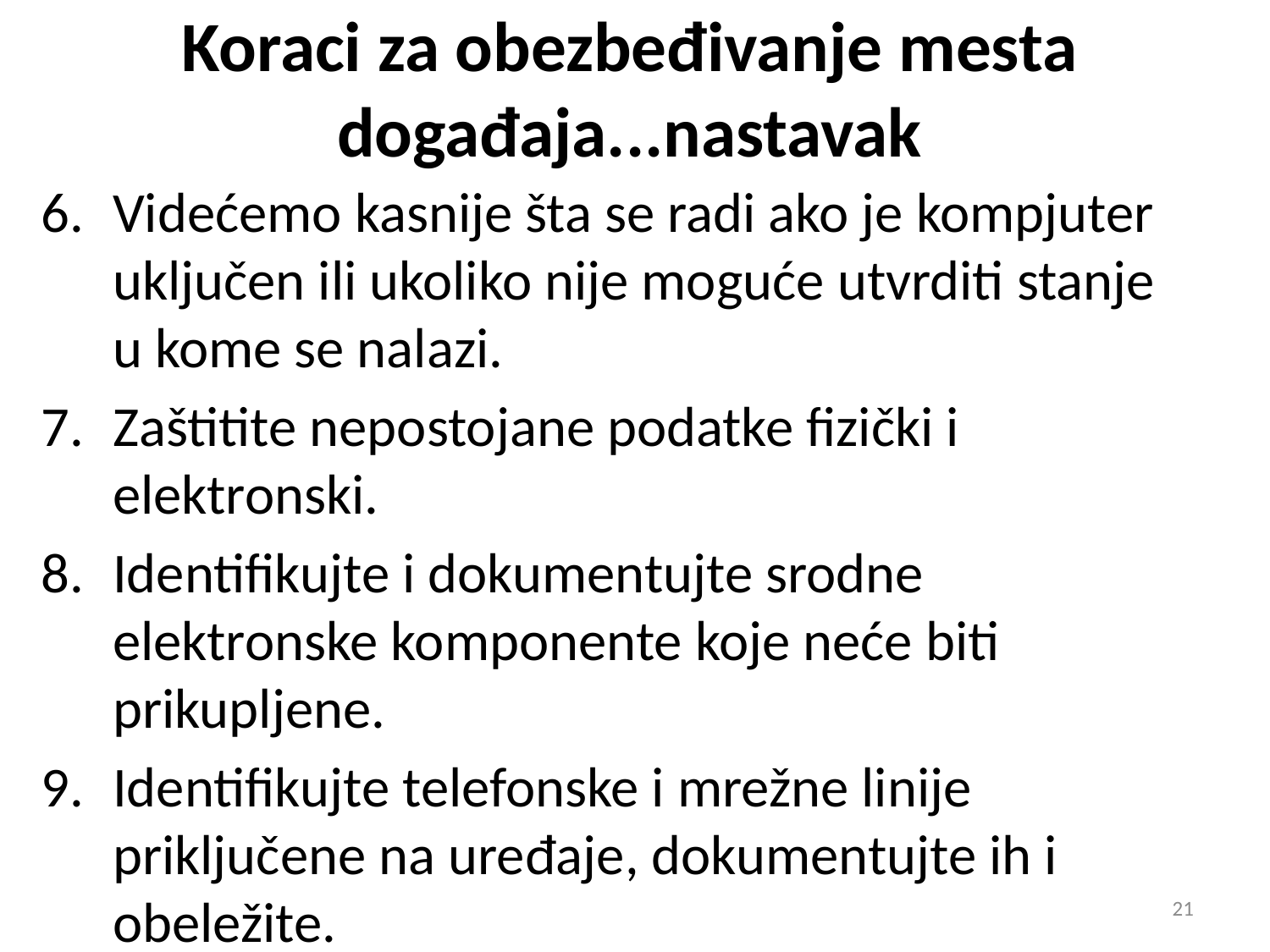

# Koraci za obezbeđivanje mesta događaja...nastavak
Videćemo kasnije šta se radi ako je kompjuter uključen ili ukoliko nije moguće utvrditi stanje u kome se nalazi.
Zaštitite nepostojane podatke fizički i elektronski.
Identifikujte i dokumentujte srodne elektronske komponente koje neće biti prikupljene.
Identifikujte telefonske i mrežne linije priključene na uređaje, dokumentujte ih i obeležite.
21